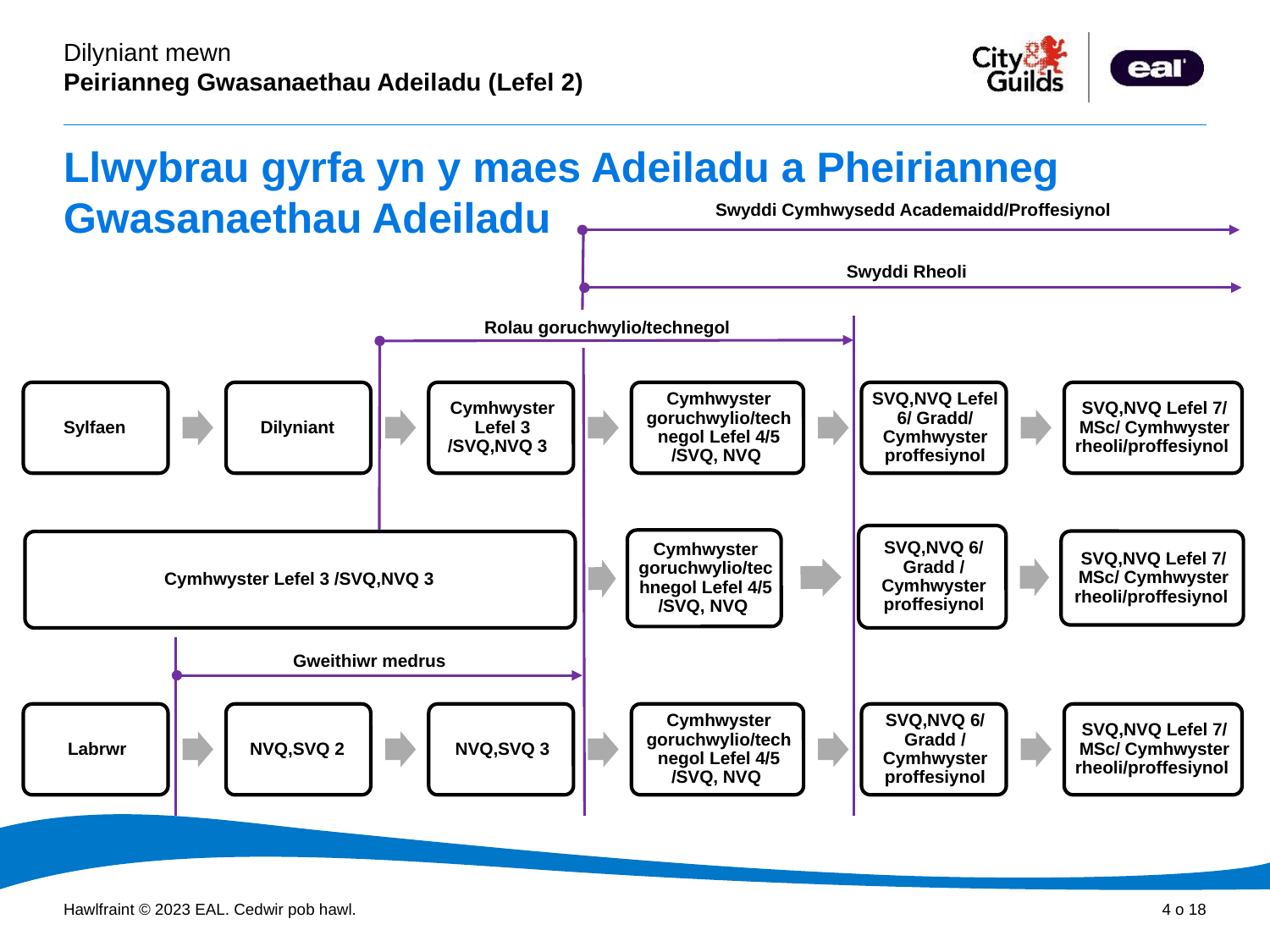

# Llwybrau gyrfa yn y maes Adeiladu a Pheirianneg Gwasanaethau Adeiladu
Swyddi Cymhwysedd Academaidd/Proffesiynol
Swyddi Rheoli
Rolau goruchwylio/technegol
Sylfaen

Dilyniant

Cymhwyster Lefel 3
/SVQ,NVQ 3

Cymhwyster goruchwylio/technegol Lefel 4/5
/SVQ, NVQ

SVQ,NVQ Lefel 6/ Gradd/ Cymhwyster proffesiynol

SVQ,NVQ Lefel 7/ MSc/ Cymhwyster rheoli/proffesiynol
Cymhwyster Lefel 3 /SVQ,NVQ 3

Cymhwyster goruchwylio/technegol Lefel 4/5
/SVQ, NVQ

SVQ,NVQ 6/ Gradd / Cymhwyster proffesiynol

SVQ,NVQ Lefel 7/ MSc/ Cymhwyster rheoli/proffesiynol
Gweithiwr medrus
Labrwr

NVQ,SVQ 2

NVQ,SVQ 3

Cymhwyster goruchwylio/technegol Lefel 4/5
/SVQ, NVQ

SVQ,NVQ 6/ Gradd / Cymhwyster proffesiynol

SVQ,NVQ Lefel 7/ MSc/ Cymhwyster rheoli/proffesiynol